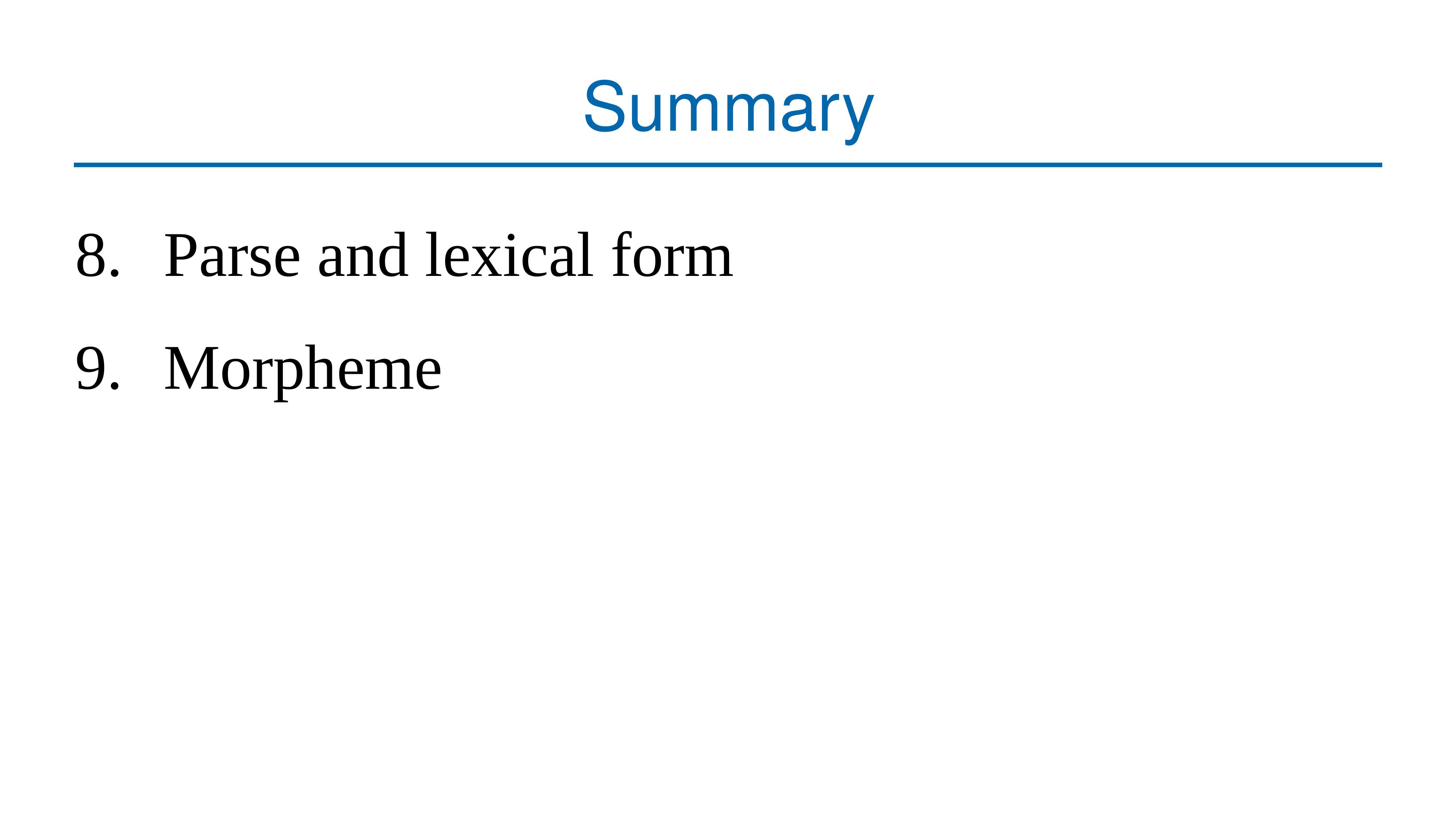

# Summary
Parse and lexical form
Morpheme